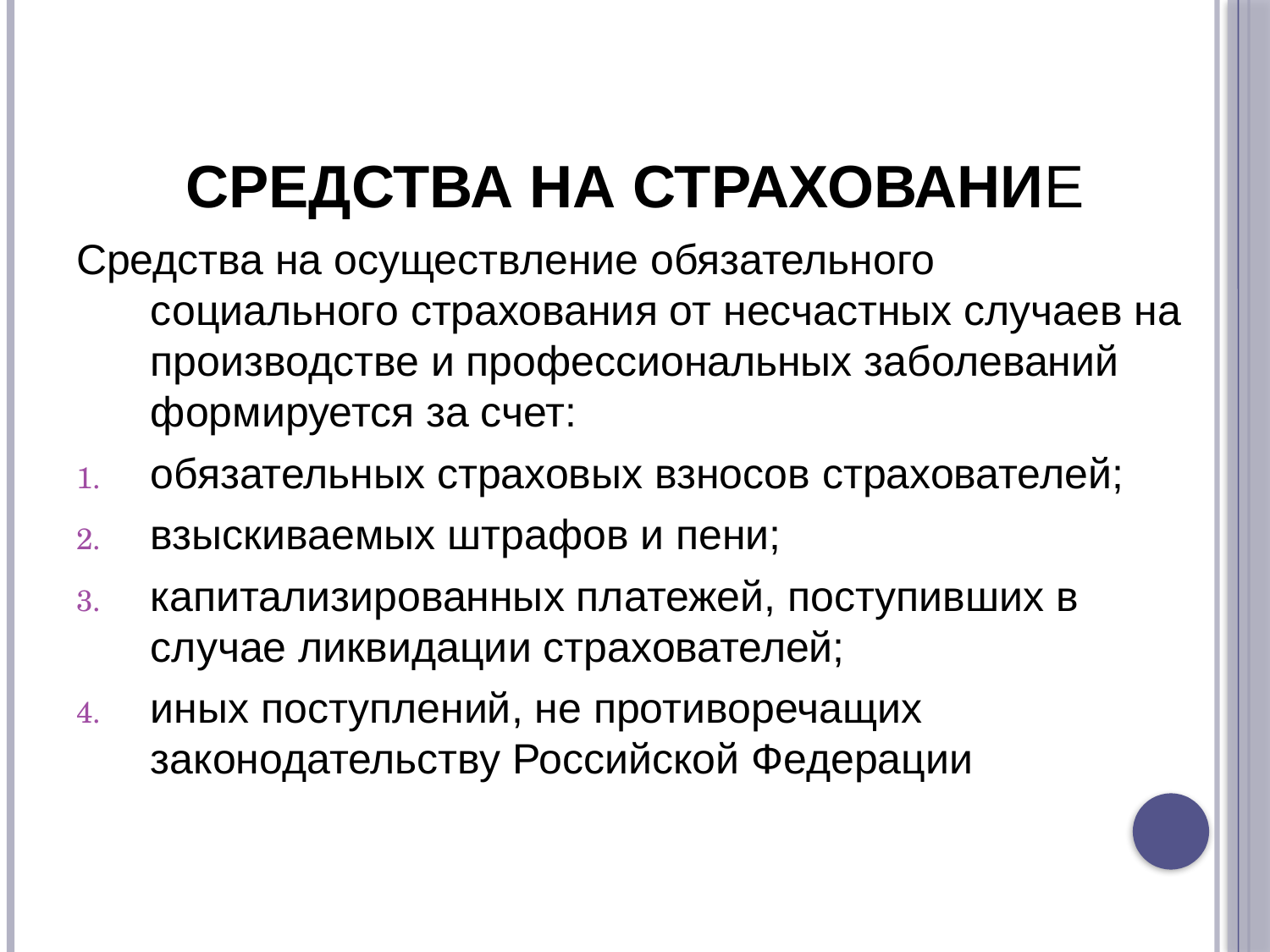

# СРЕДСТВА НА СТРАХОВАНИЕ
Средства на осуществление обязательного социального страхования от несчастных случаев на производстве и профессиональных заболеваний формируется за счет:
обязательных страховых взносов страхователей;
взыскиваемых штрафов и пени;
капитализированных платежей, поступивших в случае ликвидации страхователей;
иных поступлений, не противоречащих законодательству Российской Федерации